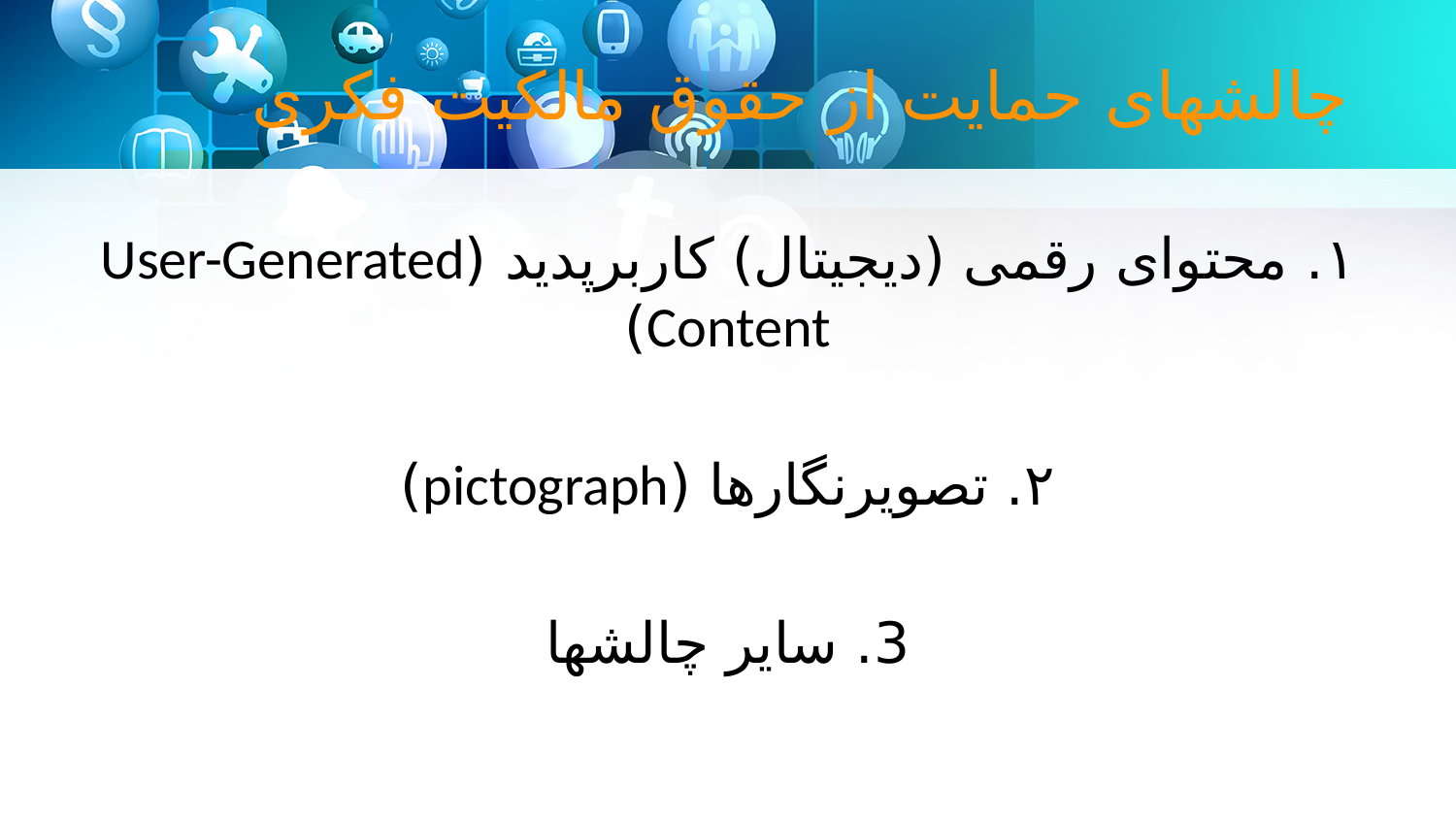

# چالشهای حمایت از حقوق مالکیت فکری
۱. محتوای رقمی (دیجیتال) کاربرپدید (User-Generated Content)

۲. تصویرنگارها (pictograph)

3. سایر چالشها